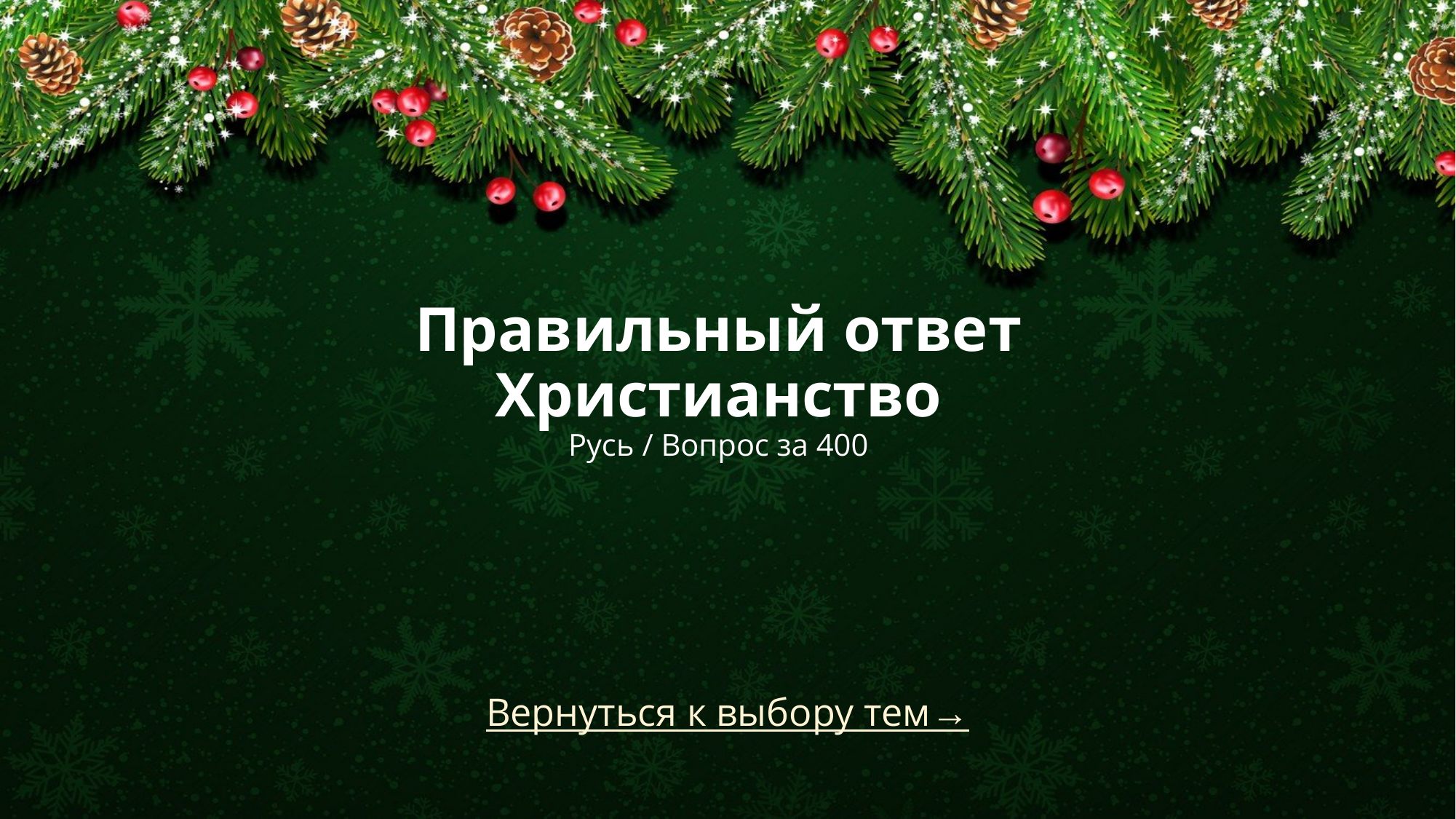

# Правильный ответ Христианство Русь / Вопрос за 400
Вернуться к выбору тем→